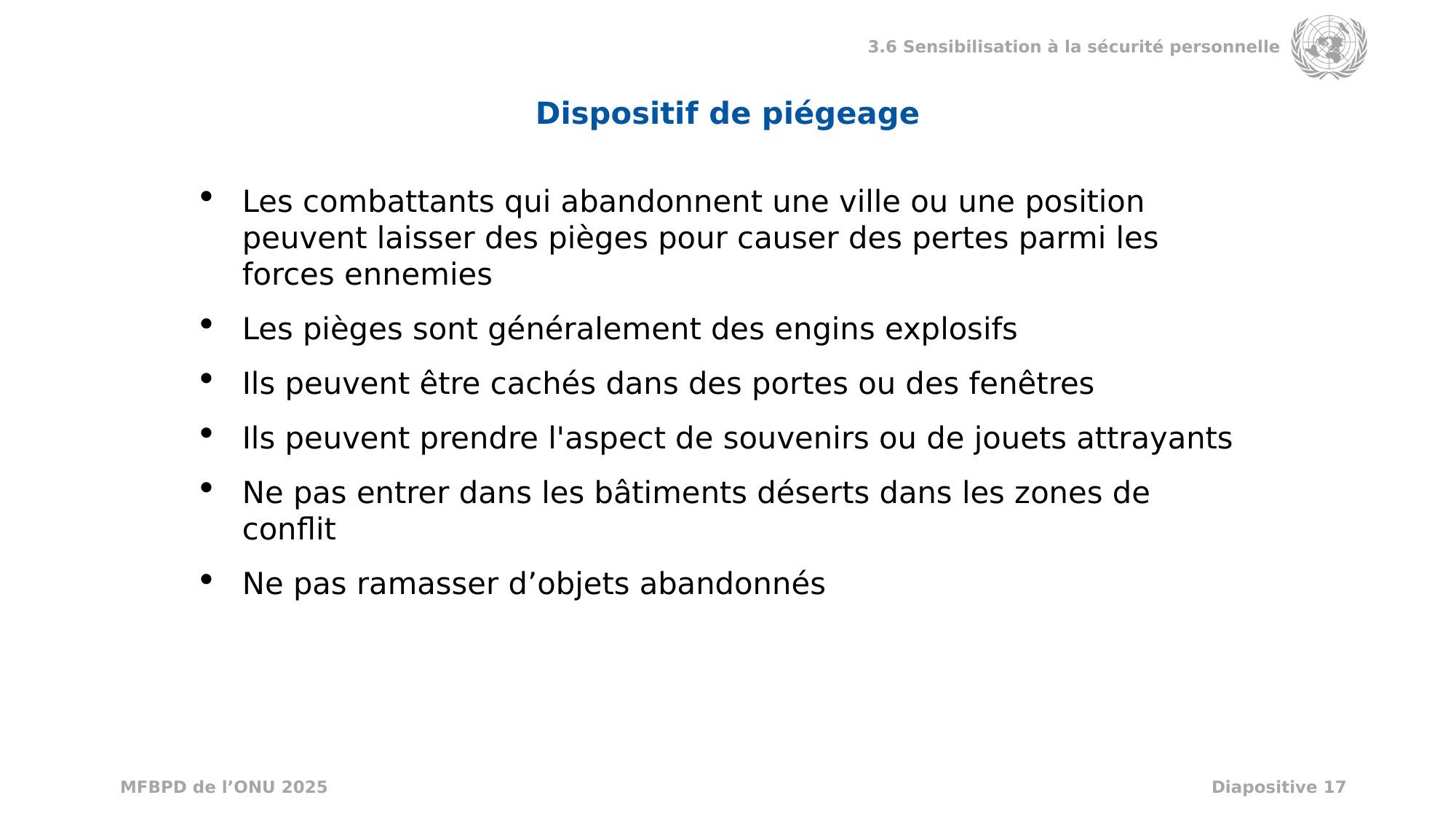

Dispositif de piégeage
Les combattants qui abandonnent une ville ou une position peuvent laisser des pièges pour causer des pertes parmi les forces ennemies
Les pièges sont généralement des engins explosifs
Ils peuvent être cachés dans des portes ou des fenêtres
Ils peuvent prendre l'aspect de souvenirs ou de jouets attrayants
Ne pas entrer dans les bâtiments déserts dans les zones de conflit
Ne pas ramasser d’objets abandonnés